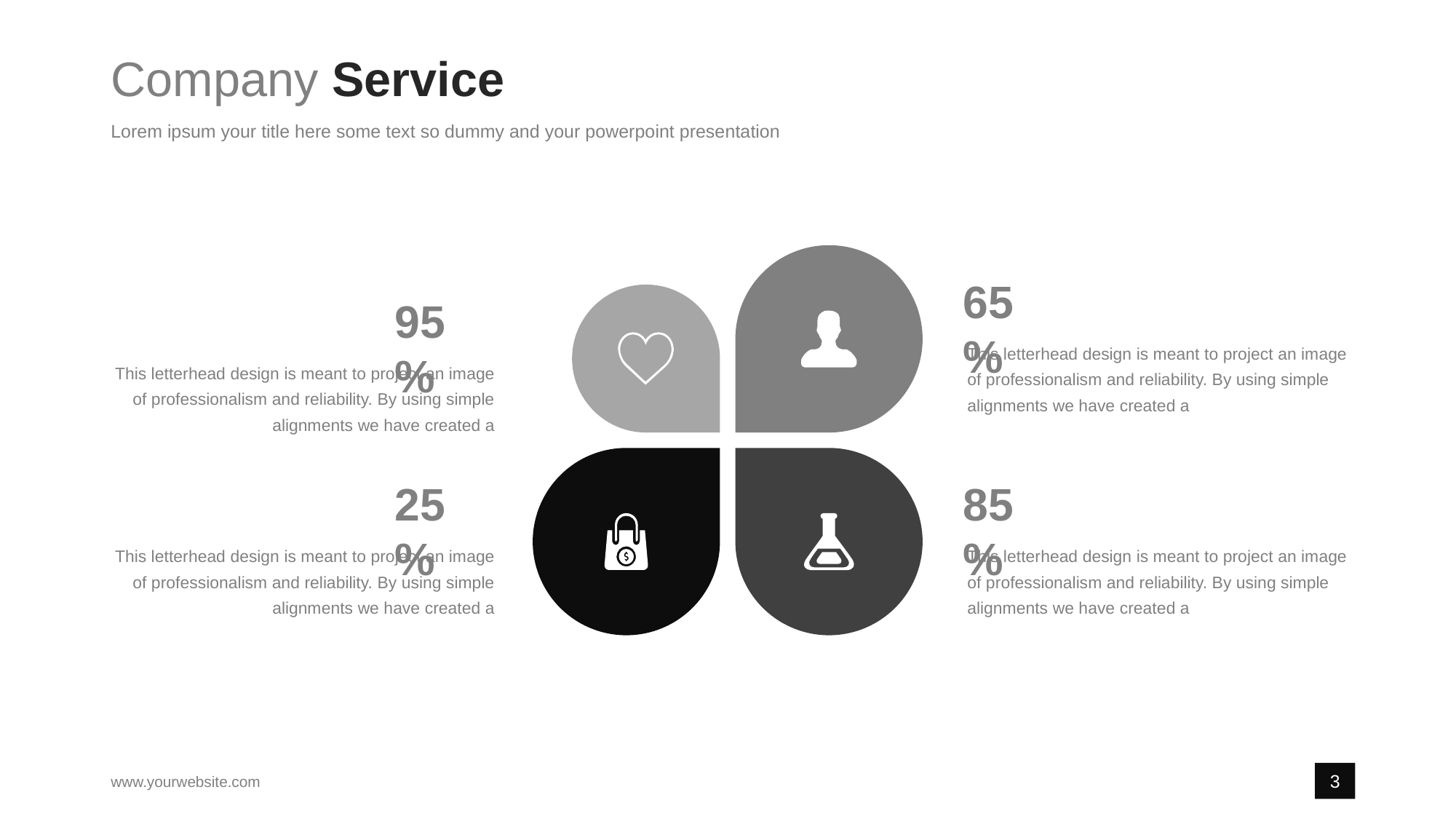

# Company Service
Lorem ipsum your title here some text so dummy and your powerpoint presentation

65%
This letterhead design is meant to project an image of professionalism and reliability. By using simple alignments we have created a

95%
This letterhead design is meant to project an image of professionalism and reliability. By using simple alignments we have created a

85%
This letterhead design is meant to project an image of professionalism and reliability. By using simple alignments we have created a
25%
This letterhead design is meant to project an image of professionalism and reliability. By using simple alignments we have created a

3
www.yourwebsite.com